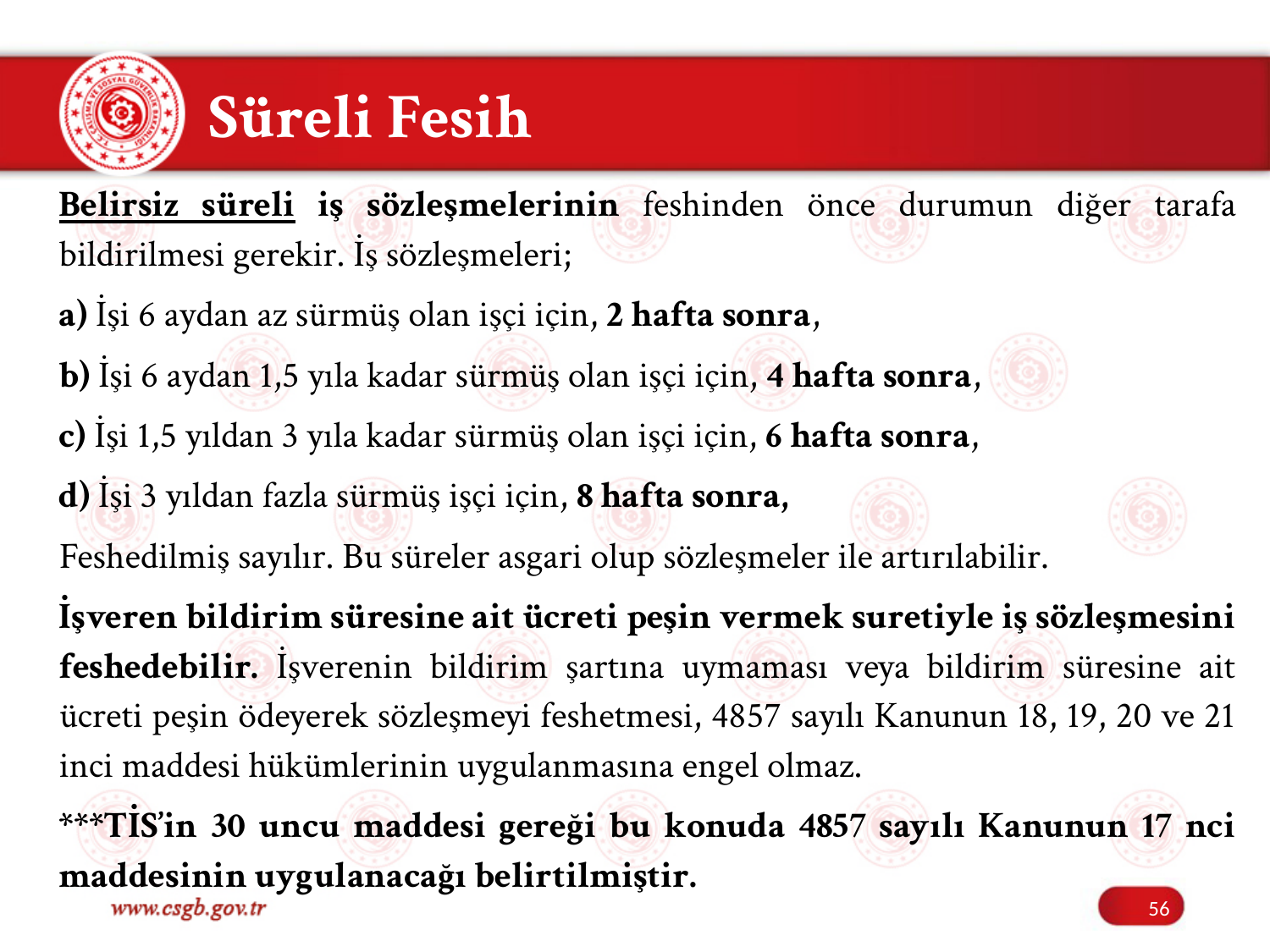

Süreli Fesih
Belirsiz süreli iş sözleşmelerinin feshinden önce durumun diğer tarafa bildirilmesi gerekir. İş sözleşmeleri;
a) İşi 6 aydan az sürmüş olan işçi için, 2 hafta sonra,
b) İşi 6 aydan 1,5 yıla kadar sürmüş olan işçi için, 4 hafta sonra,
c) İşi 1,5 yıldan 3 yıla kadar sürmüş olan işçi için, 6 hafta sonra,
d) İşi 3 yıldan fazla sürmüş işçi için, 8 hafta sonra,
Feshedilmiş sayılır. Bu süreler asgari olup sözleşmeler ile artırılabilir.
İşveren bildirim süresine ait ücreti peşin vermek suretiyle iş sözleşmesini feshedebilir. İşverenin bildirim şartına uymaması veya bildirim süresine ait ücreti peşin ödeyerek sözleşmeyi feshetmesi, 4857 sayılı Kanunun 18, 19, 20 ve 21 inci maddesi hükümlerinin uygulanmasına engel olmaz.
***TİS’in 30 uncu maddesi gereği bu konuda 4857 sayılı Kanunun 17 nci maddesinin uygulanacağı belirtilmiştir.

56